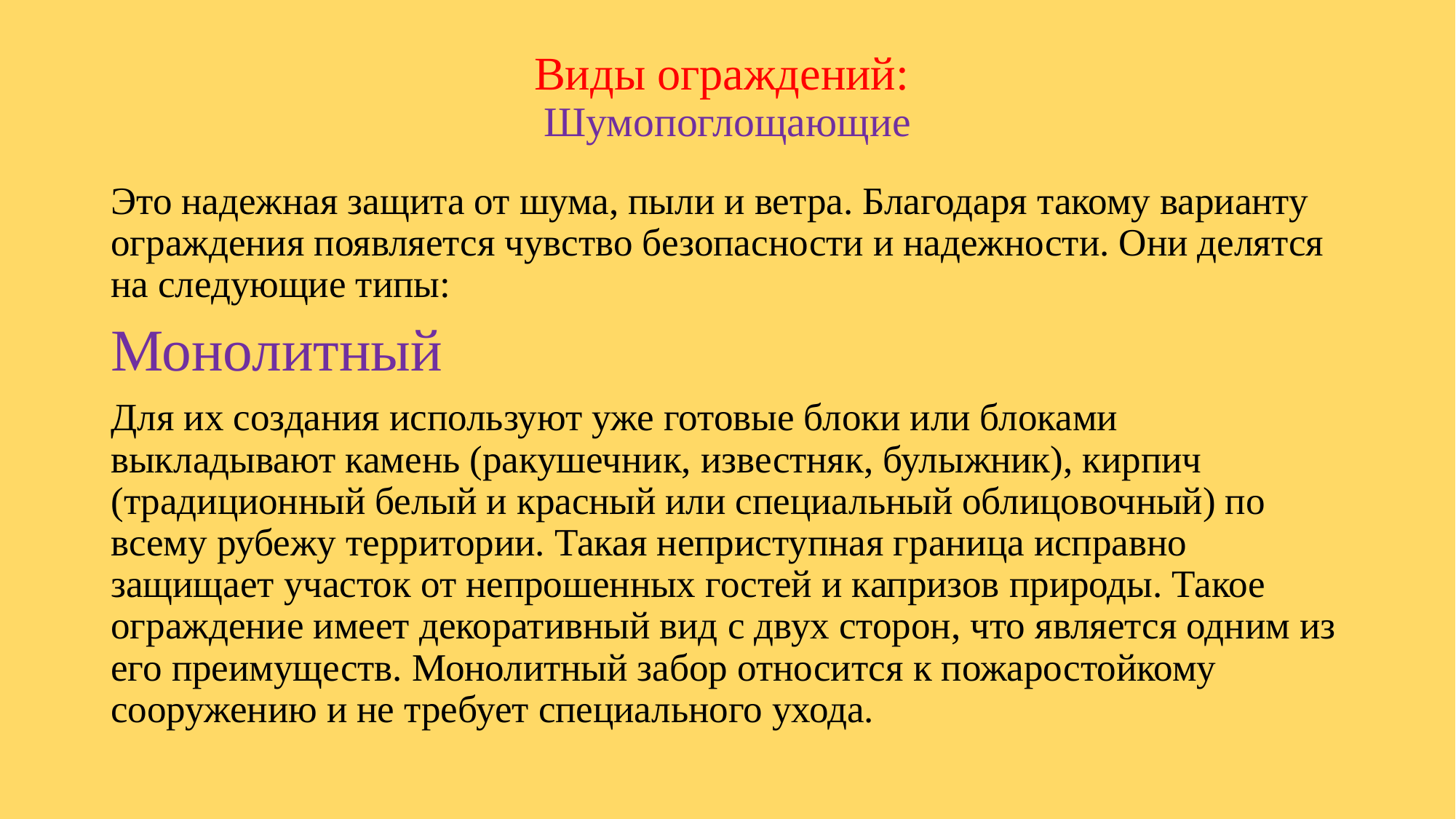

# Виды ограждений: Шумопоглощающие
Это надежная защита от шума, пыли и ветра. Благодаря такому варианту ограждения появляется чувство безопасности и надежности. Они делятся на следующие типы:
Монолитный
Для их создания используют уже готовые блоки или блоками выкладывают камень (ракушечник, известняк, булыжник), кирпич (традиционный белый и красный или специальный облицовочный) по всему рубежу территории. Такая неприступная граница исправно защищает участок от непрошенных гостей и капризов природы. Такое ограждение имеет декоративный вид с двух сторон, что является одним из его преимуществ. Монолитный забор относится к пожаростойкому сооружению и не требует специального ухода.